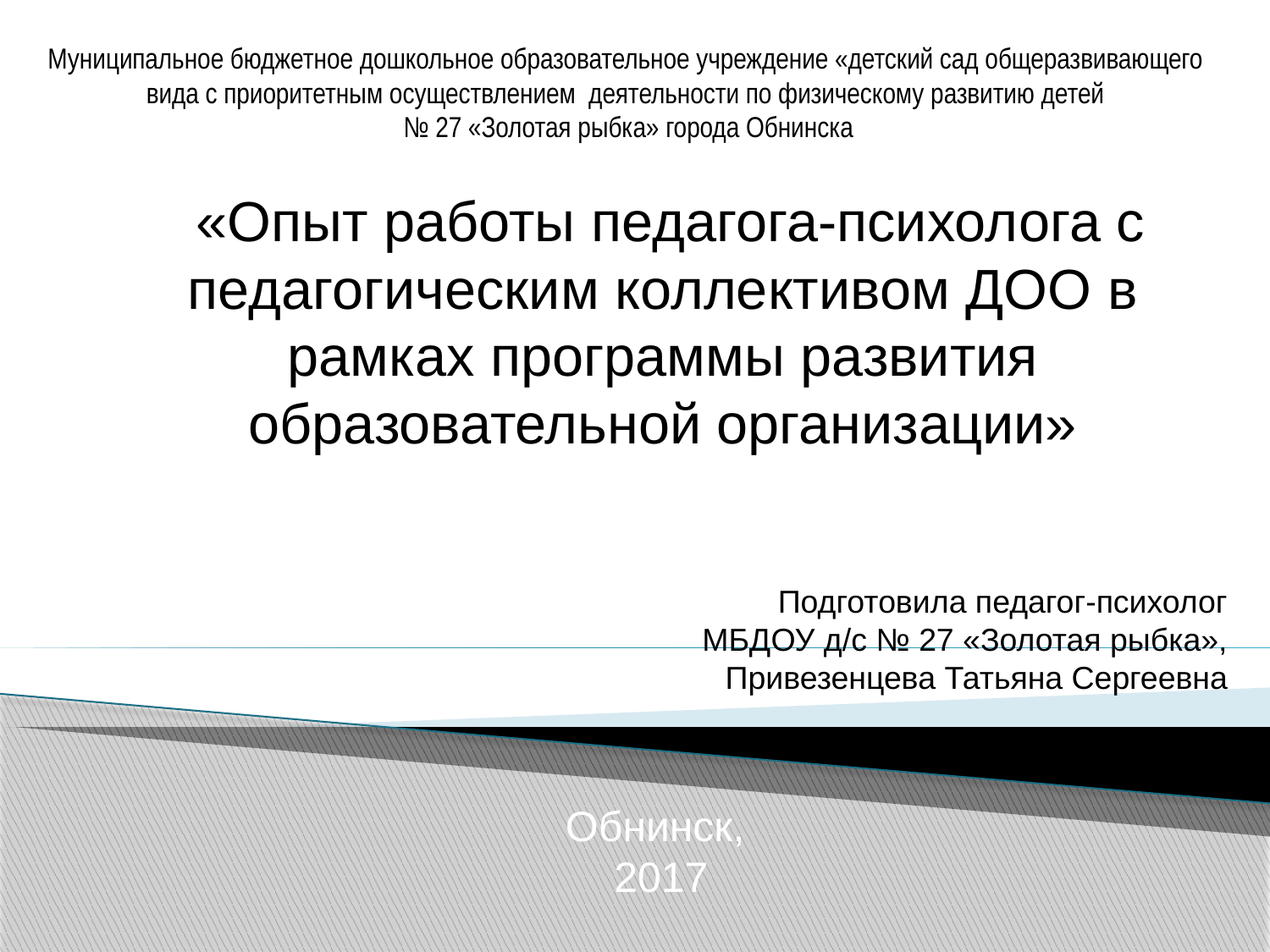

# Муниципальное бюджетное дошкольное образовательное учреждение «детский сад общеразвивающего вида с приоритетным осуществлением  деятельности по физическому развитию детей № 27 «Золотая рыбка» города Обнинска
 «Опыт работы педагога-психолога с педагогическим коллективом ДОО в рамках программы развития образовательной организации»
Подготовила педагог-психолог
 МБДОУ д/с № 27 «Золотая рыбка»,
 Привезенцева Татьяна Сергеевна
Обнинск,
2017